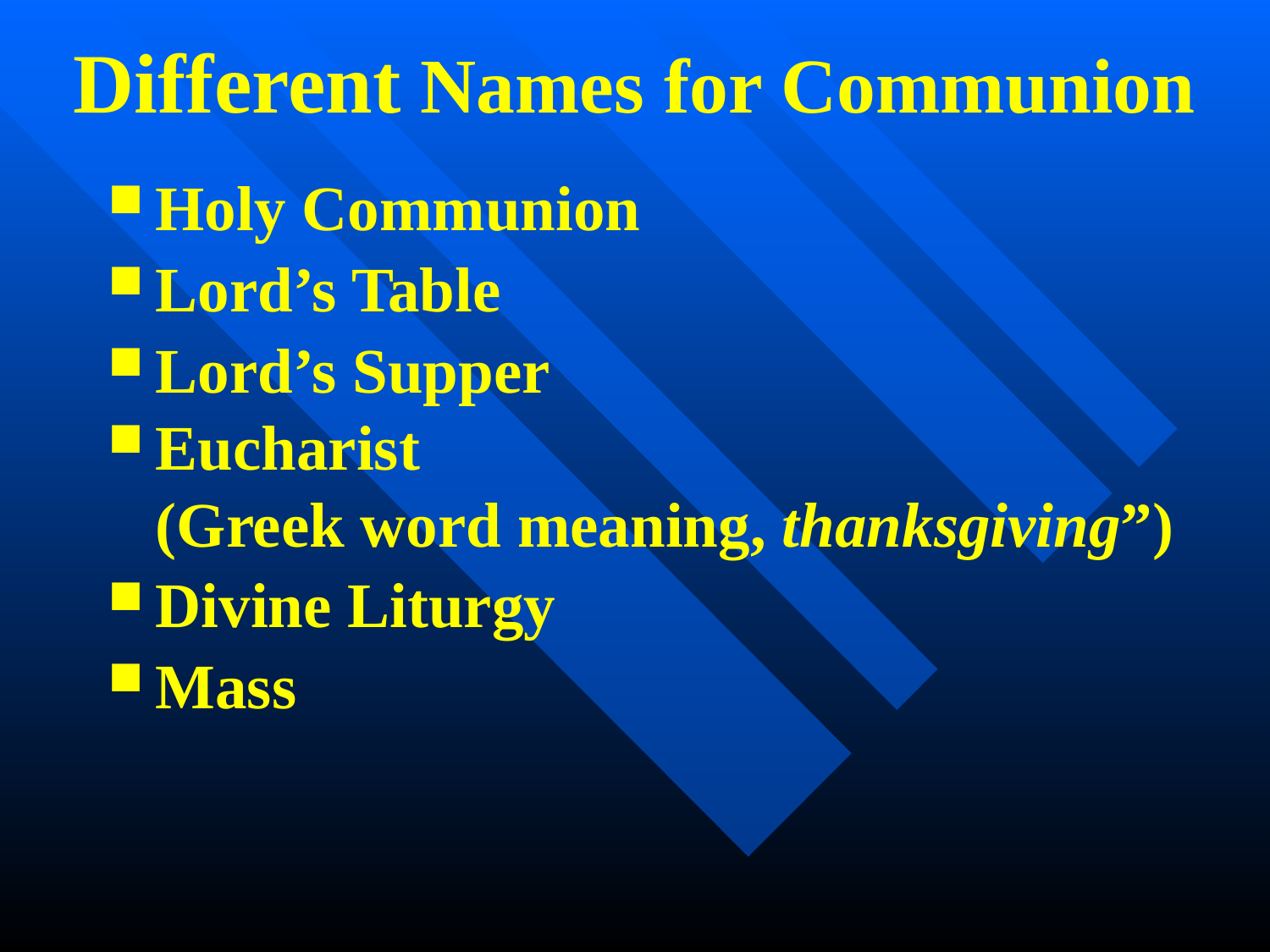

Different Names for Communion
Holy Communion
Lord’s Table
Lord’s Supper
Eucharist
	(Greek word meaning, thanksgiving”)
Divine Liturgy
Mass